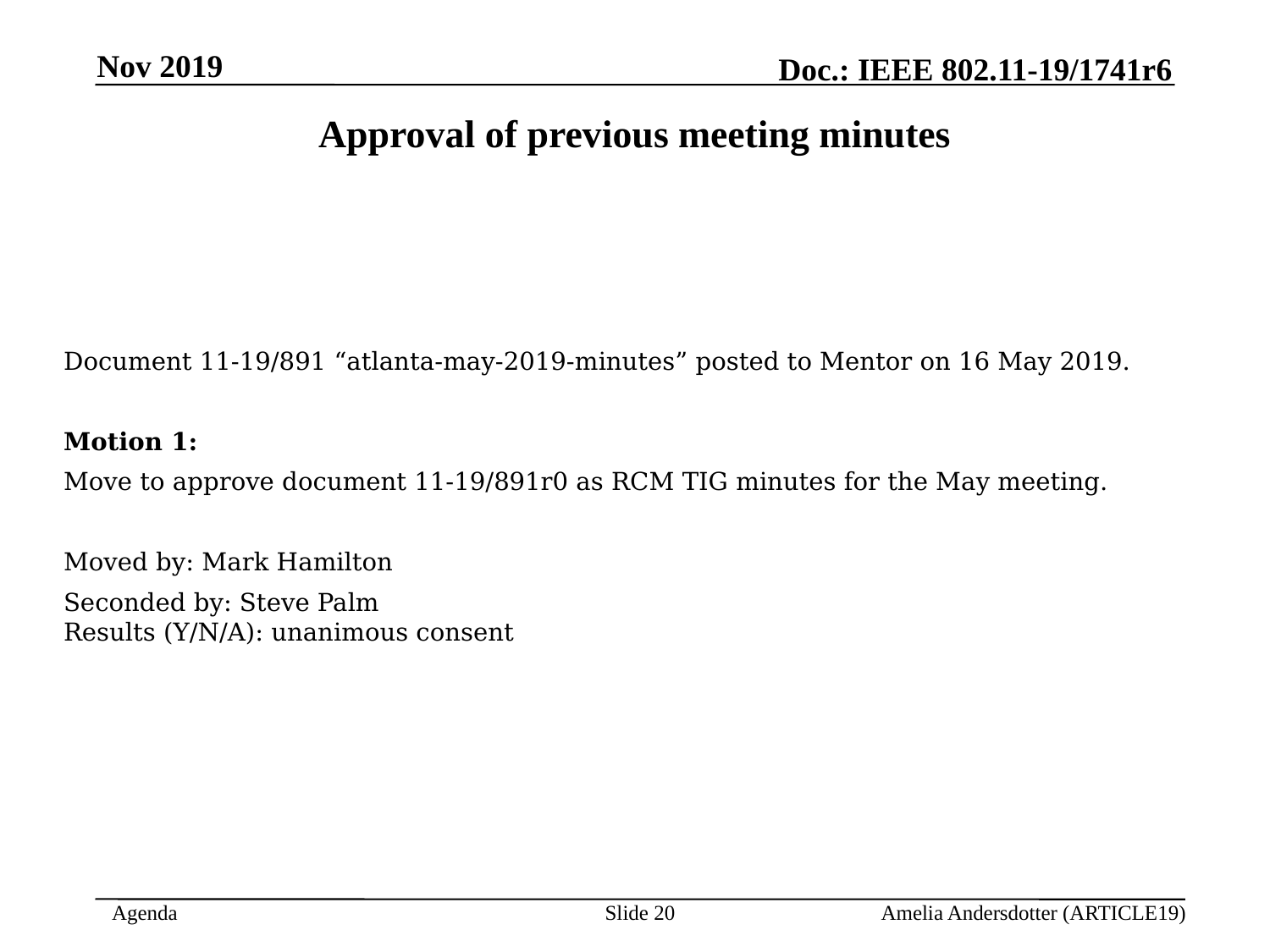

Nov 2019
Approval of previous meeting minutes

Document 11-19/891 “atlanta-may-2019-minutes” posted to Mentor on 16 May 2019.

Motion 1:
Move to approve document 11-19/891r0 as RCM TIG minutes for the May meeting.

Moved by: Mark Hamilton
Seconded by: Steve Palm
Results (Y/N/A): unanimous consent
Slide 20
Amelia Andersdotter (ARTICLE19)